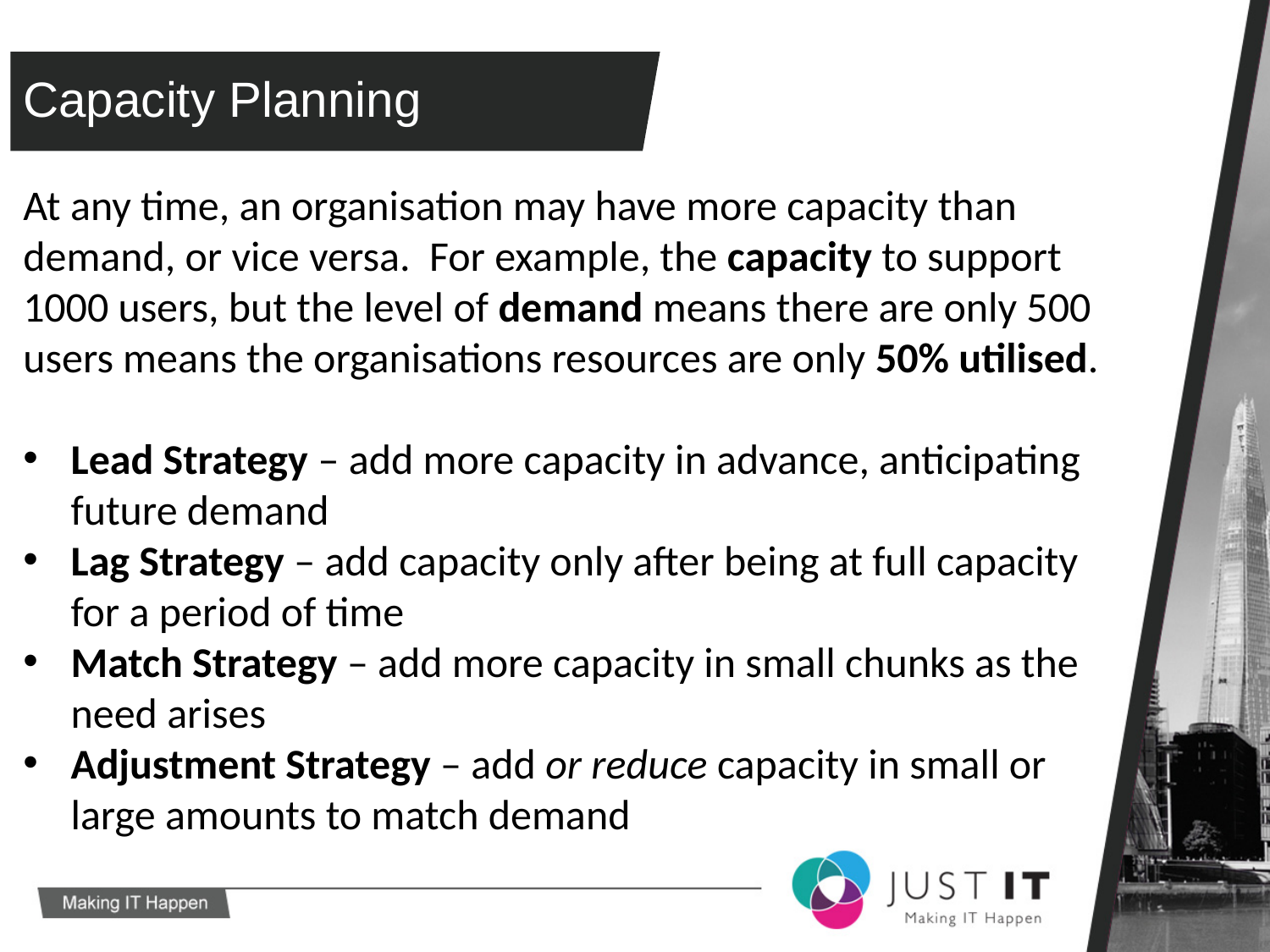

# Capacity Planning

At any time, an organisation may have more capacity than demand, or vice versa.  For example, the capacity to support 1000 users, but the level of demand means there are only 500 users means the organisations resources are only 50% utilised.

Lead Strategy – add more capacity in advance, anticipating future demand
Lag Strategy – add capacity only after being at full capacity for a period of time
Match Strategy – add more capacity in small chunks as the need arises
Adjustment Strategy – add or reduce capacity in small or large amounts to match demand